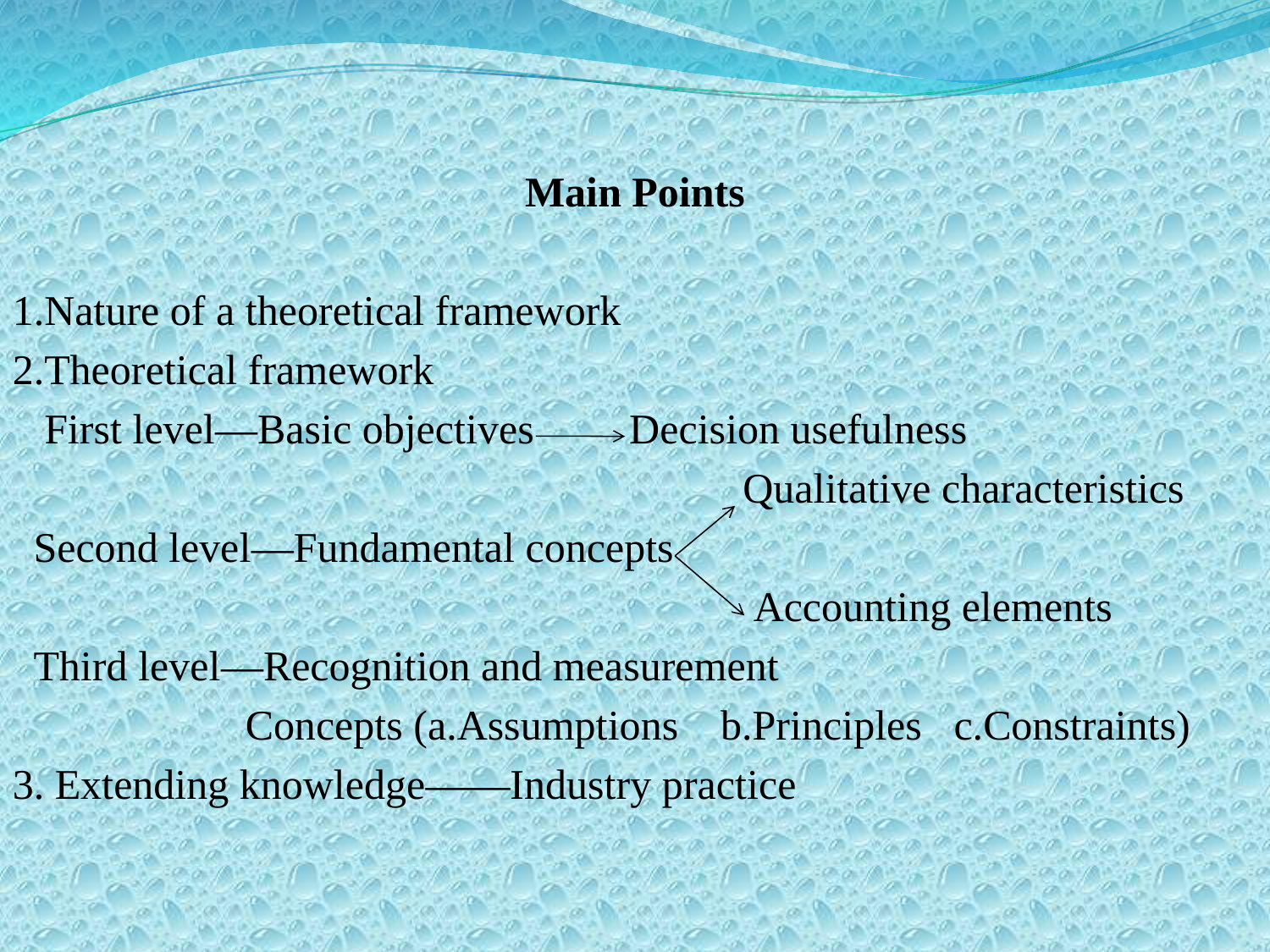

Main Points

1.Nature of a theoretical framework
2.Theoretical framework
   First level—Basic objectives         Decision usefulness
                                                                     Qualitative characteristics
  Second level—Fundamental concepts
                                                                      Accounting elements
  Third level—Recognition and measurement
                      Concepts (a.Assumptions    b.Principles   c.Constraints)
3. Extending knowledge——Industry practice